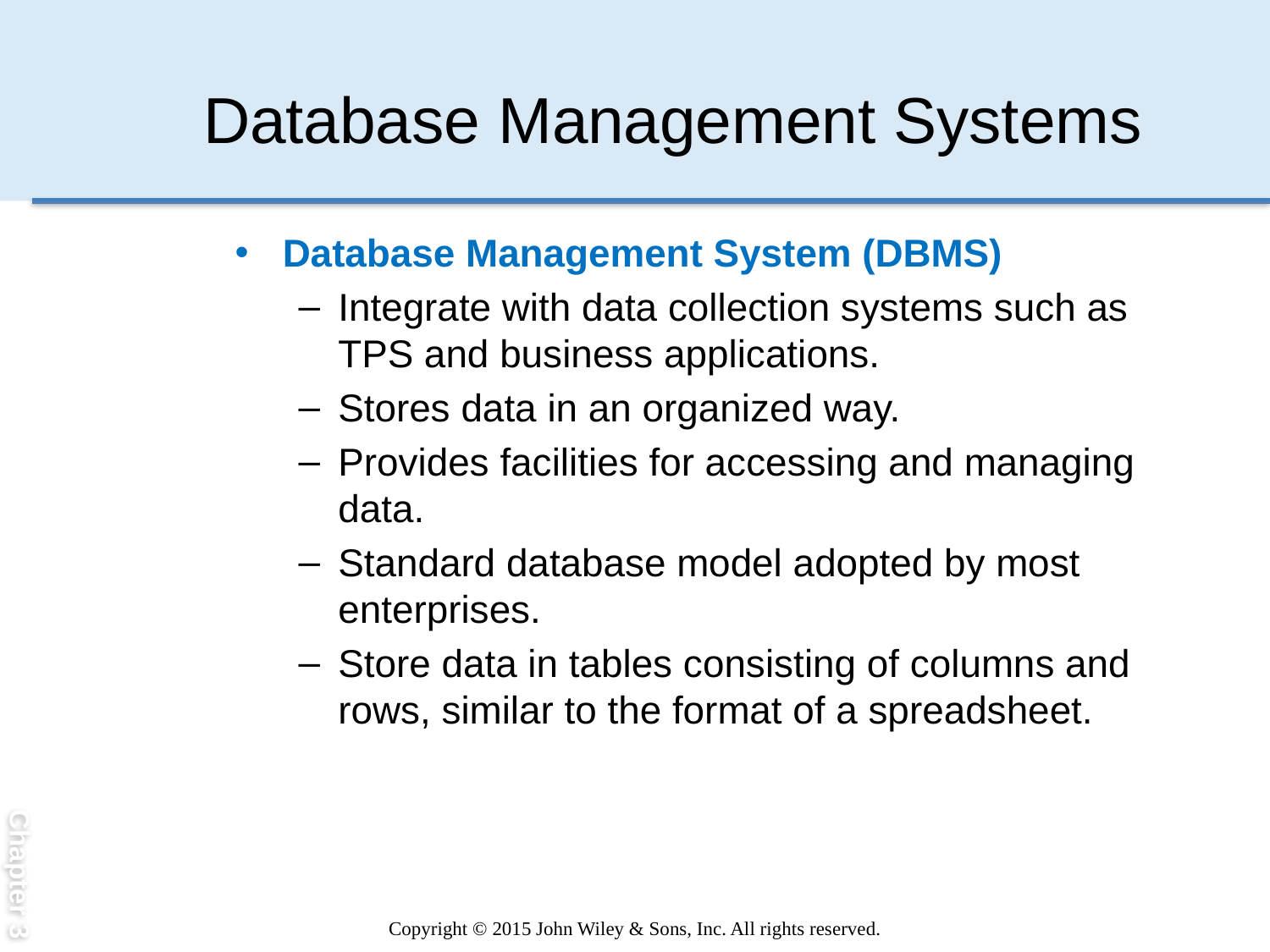

Chapter 3
# Database Management Systems
Database Management System (DBMS)
Integrate with data collection systems such as TPS and business applications.
Stores data in an organized way.
Provides facilities for accessing and managing data.
Standard database model adopted by most enterprises.
Store data in tables consisting of columns and rows, similar to the format of a spreadsheet.